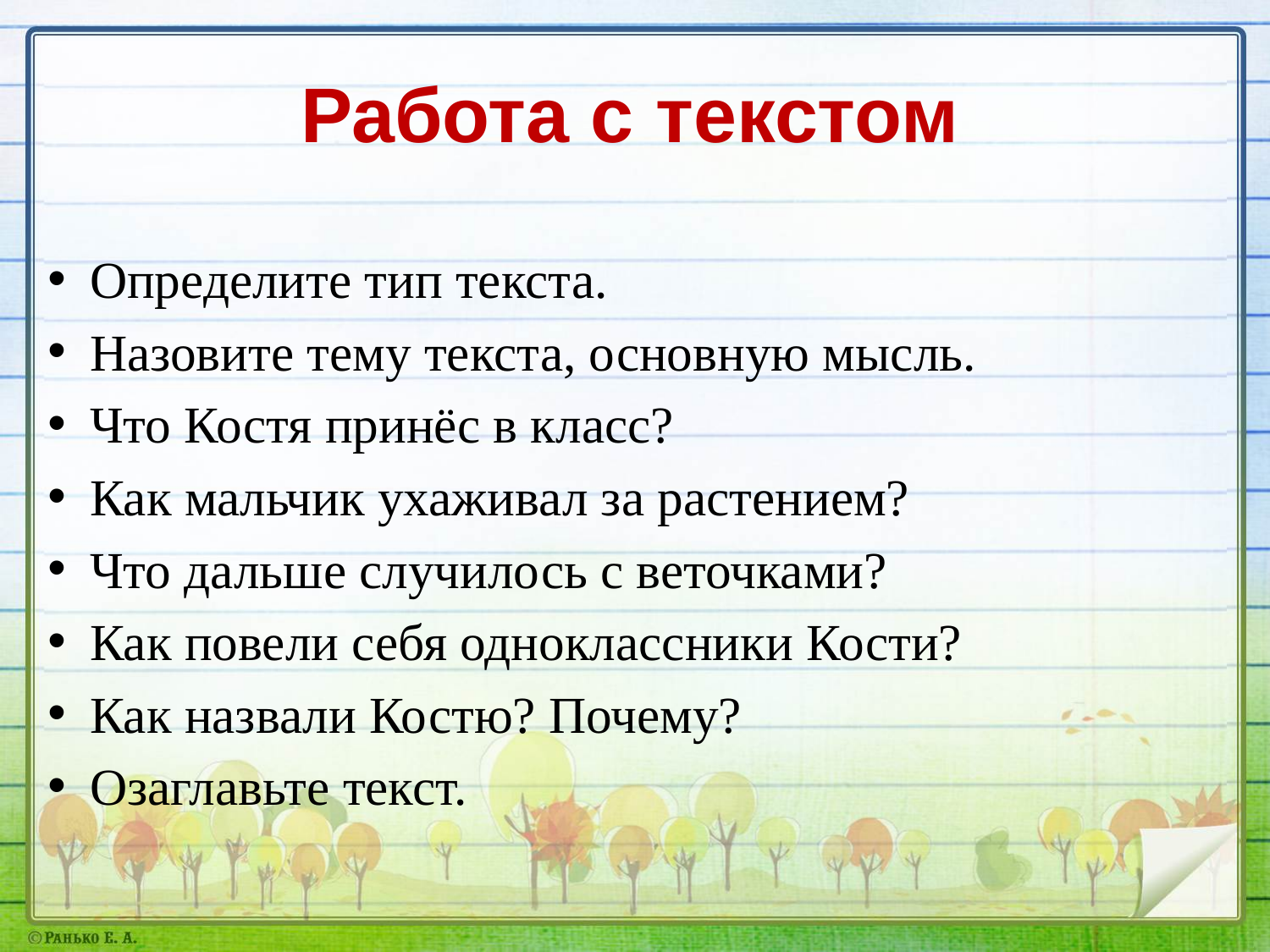

# Работа с текстом

Определите тип текста.
Назовите тему текста, основную мысль.
Что Костя принёс в класс?
Как мальчик ухаживал за растением?
Что дальше случилось с веточками?
Как повели себя одноклассники Кости?
Как назвали Костю? Почему?
Озаглавьте текст.